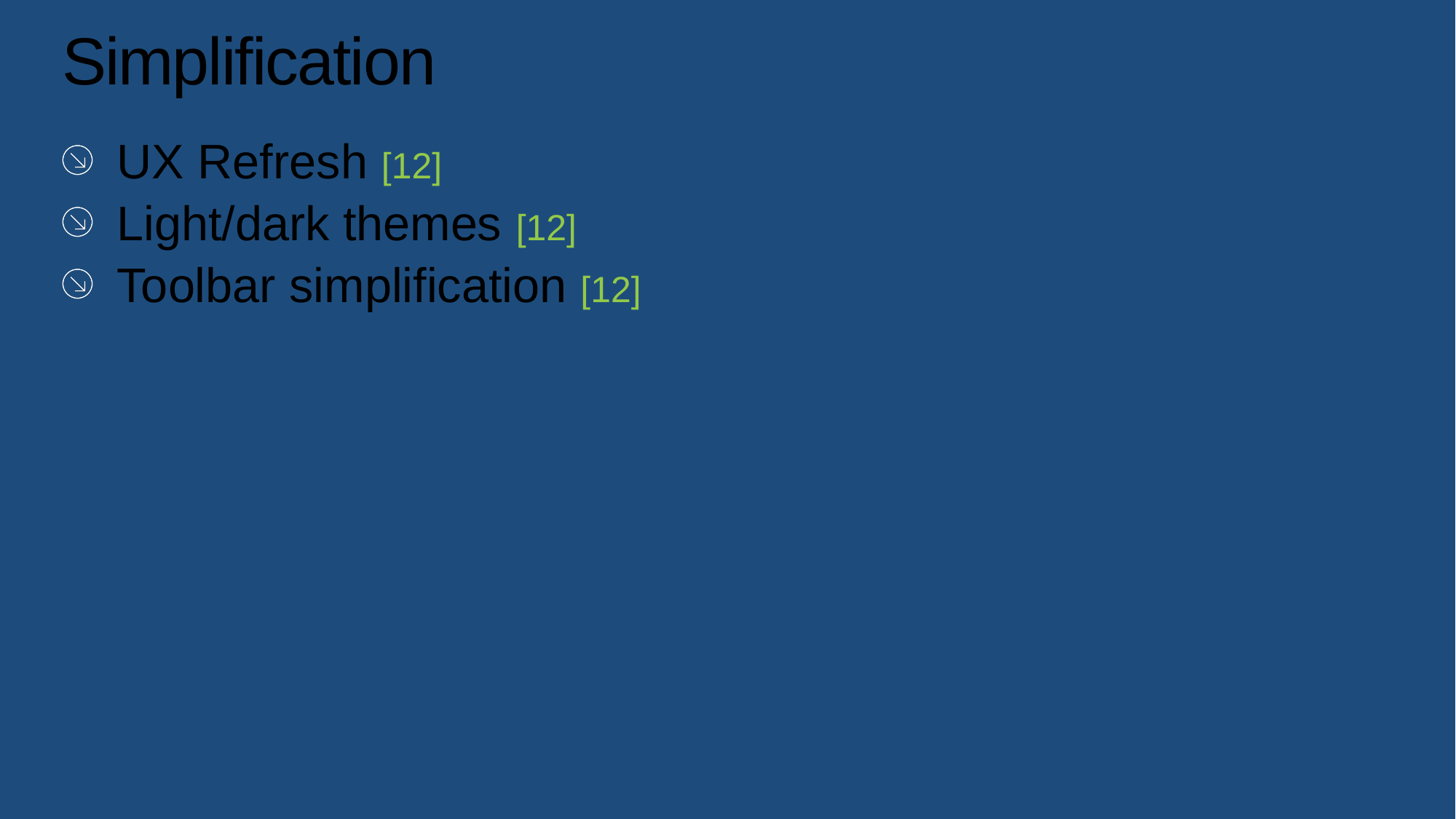

# Simplification
UX Refresh [12]
Light/dark themes [12]
Toolbar simplification [12]